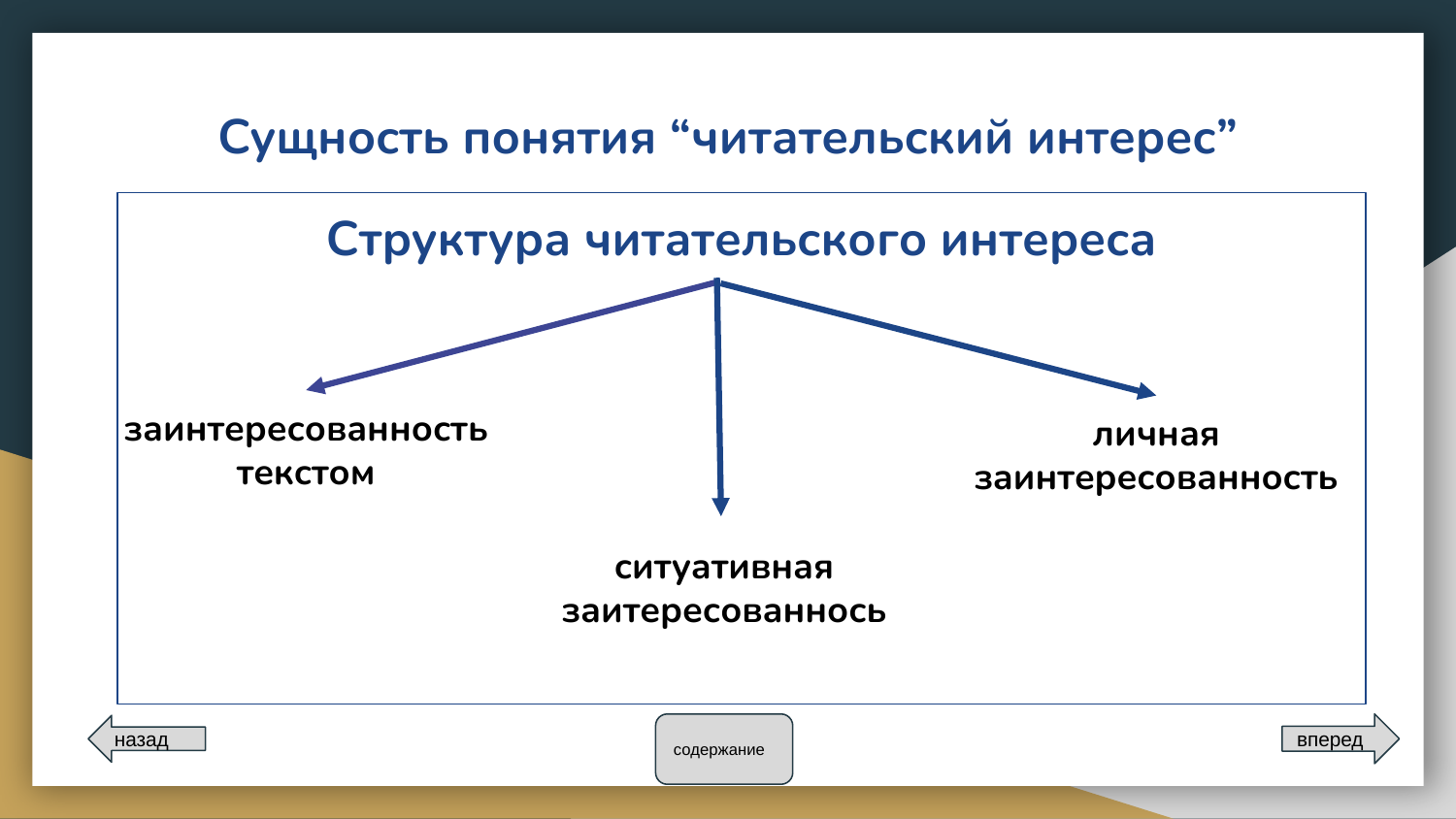

# Сущность понятия “читательский интерес”
Структура читательского интереса
заинтересованность текстом
личная заинтересованность
ситуативная заитересованнось
содержание
вперед
назад